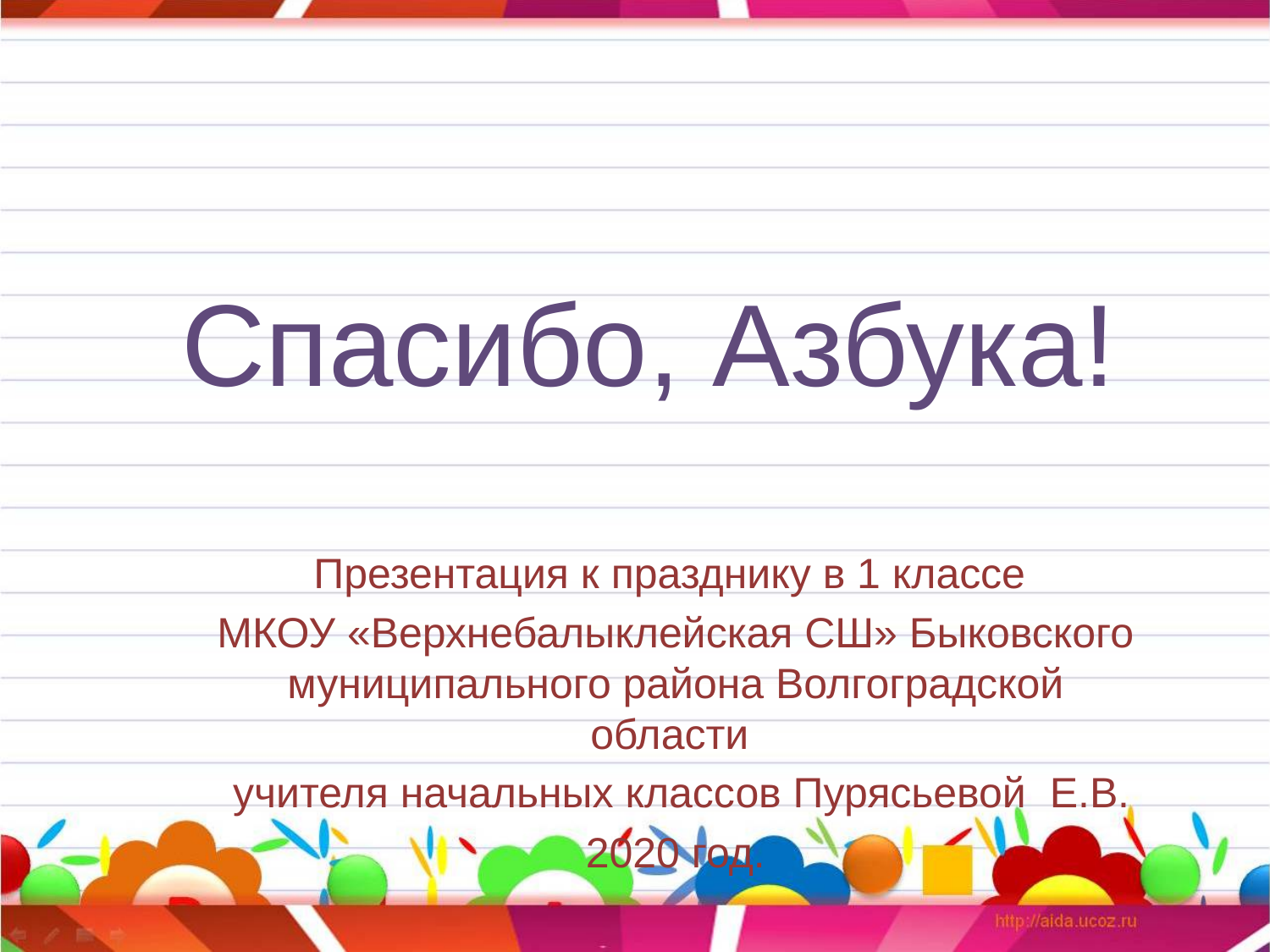

# Спасибо, Азбука!
Презентация к празднику в 1 классе
МКОУ «Верхнебалыклейская СШ» Быковского муниципального района Волгоградской области
 учителя начальных классов Пурясьевой  Е.В.
2020 год.